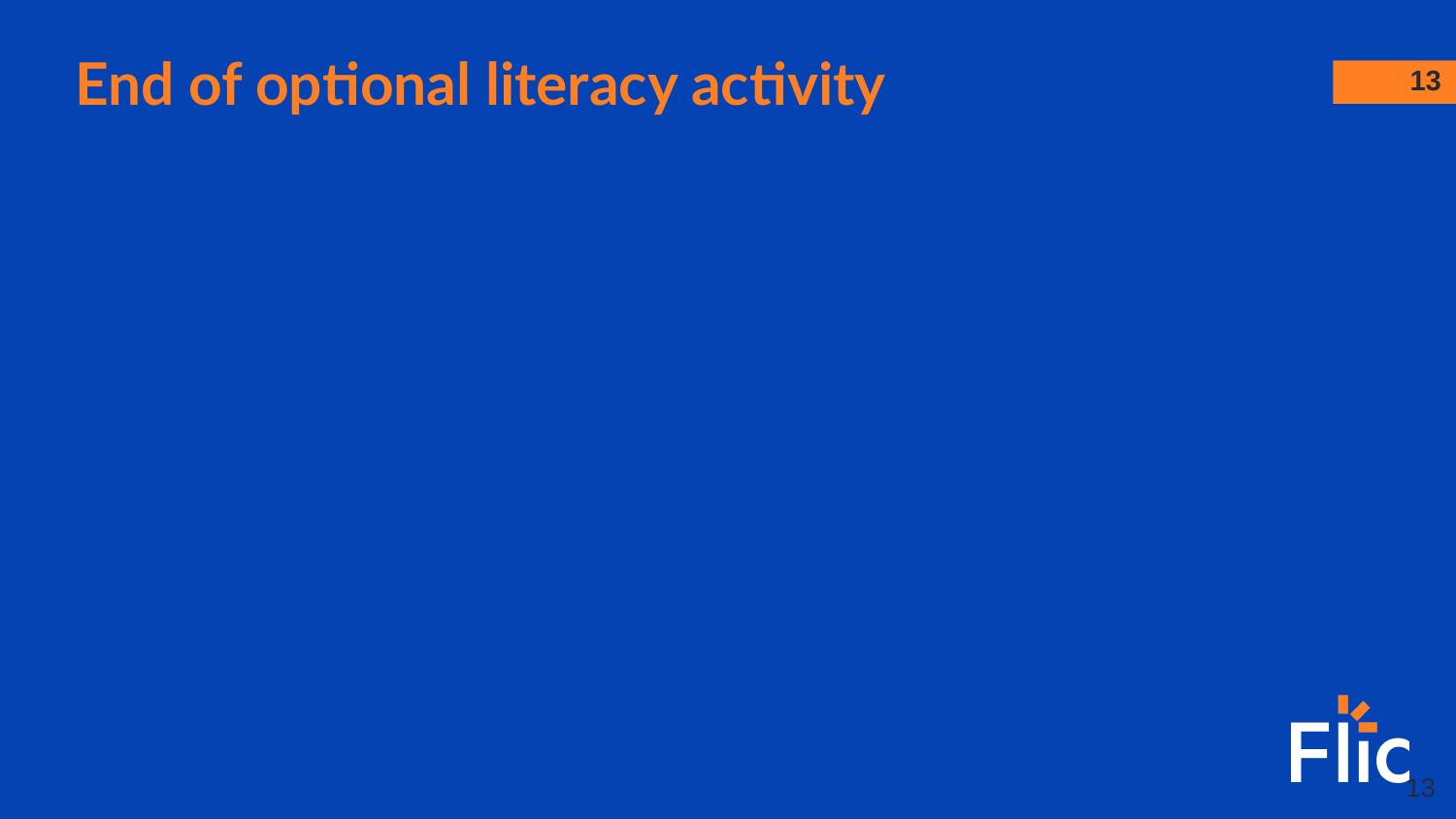

# End of optional literacy activity

13
13